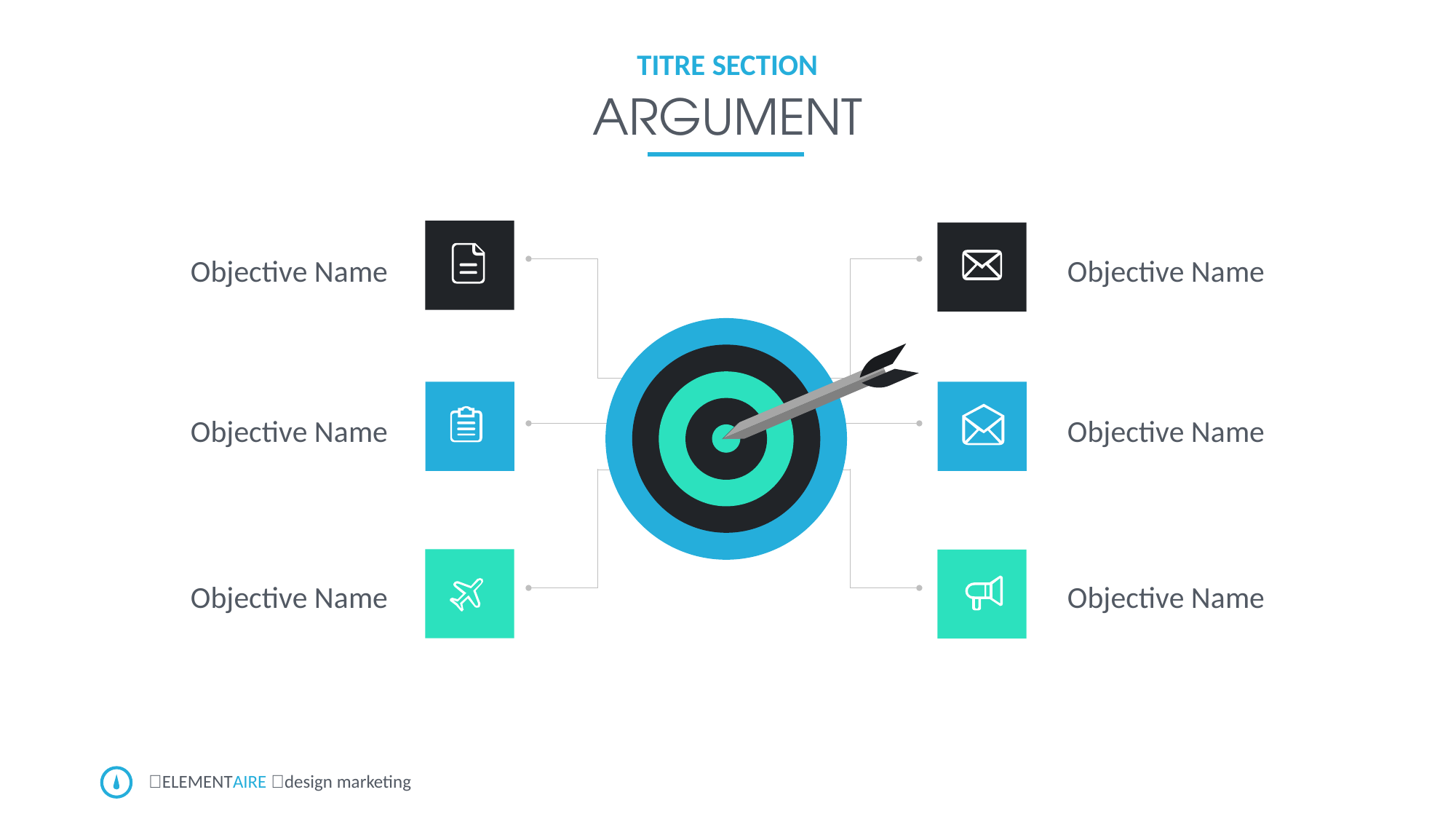

Titre section
# argument

Objective Name
Objective Name

Objective Name
Objective Name

Objective Name
Objective Name